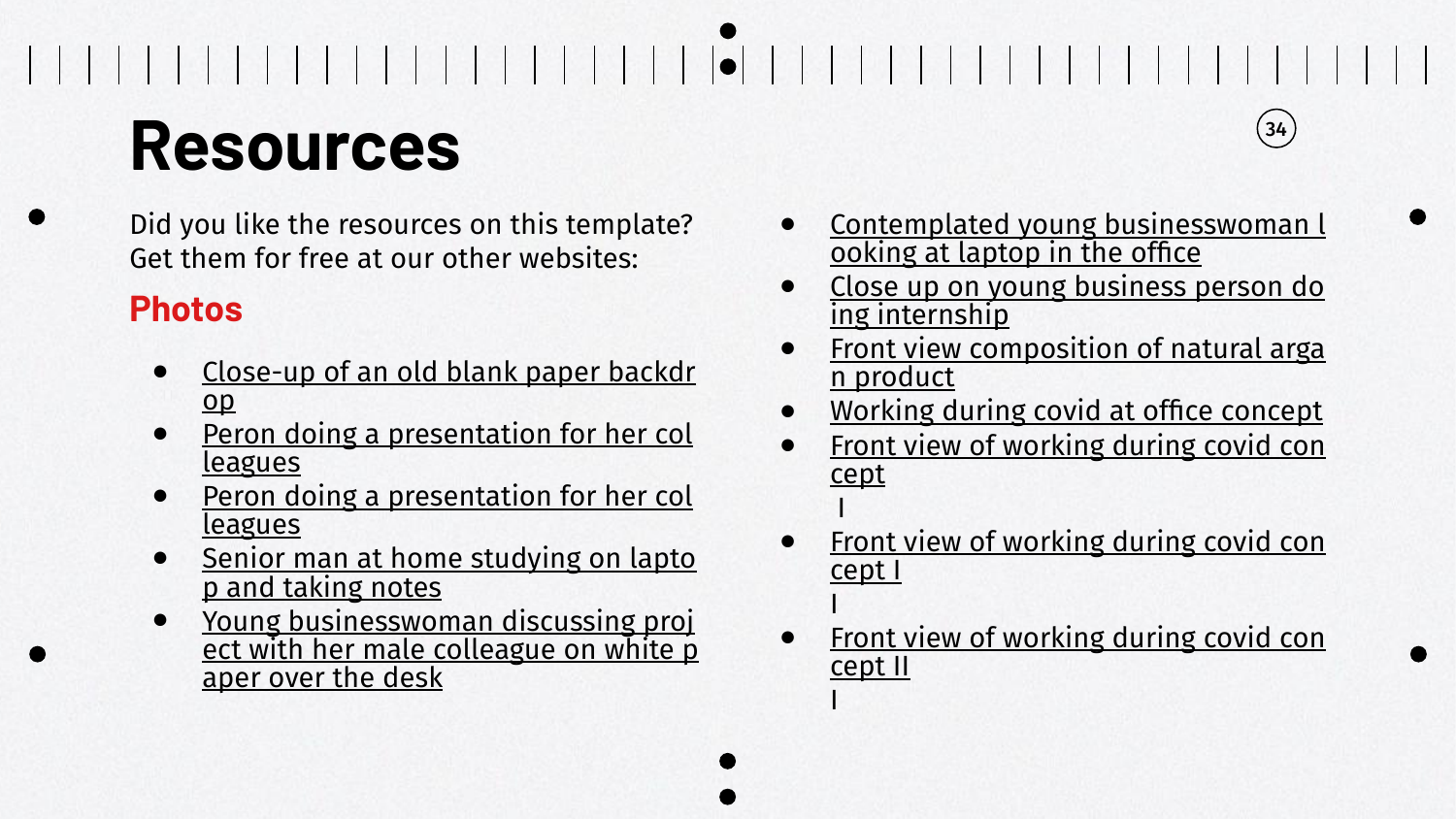

# Resources
34

Did you like the resources on this template? Get them for free at our other websites:
Photos
Close-up of an old blank paper backdrop
Peron doing a presentation for her colleagues
Peron doing a presentation for her colleagues
Senior man at home studying on laptop and taking notes
Young businesswoman discussing project with her male colleague on white paper over the desk
Contemplated young businesswoman looking at laptop in the office
Close up on young business person doing internship
Front view composition of natural argan product
Working during covid at office concept
Front view of working during covid concept I
Front view of working during covid concept II
Front view of working during covid concept III